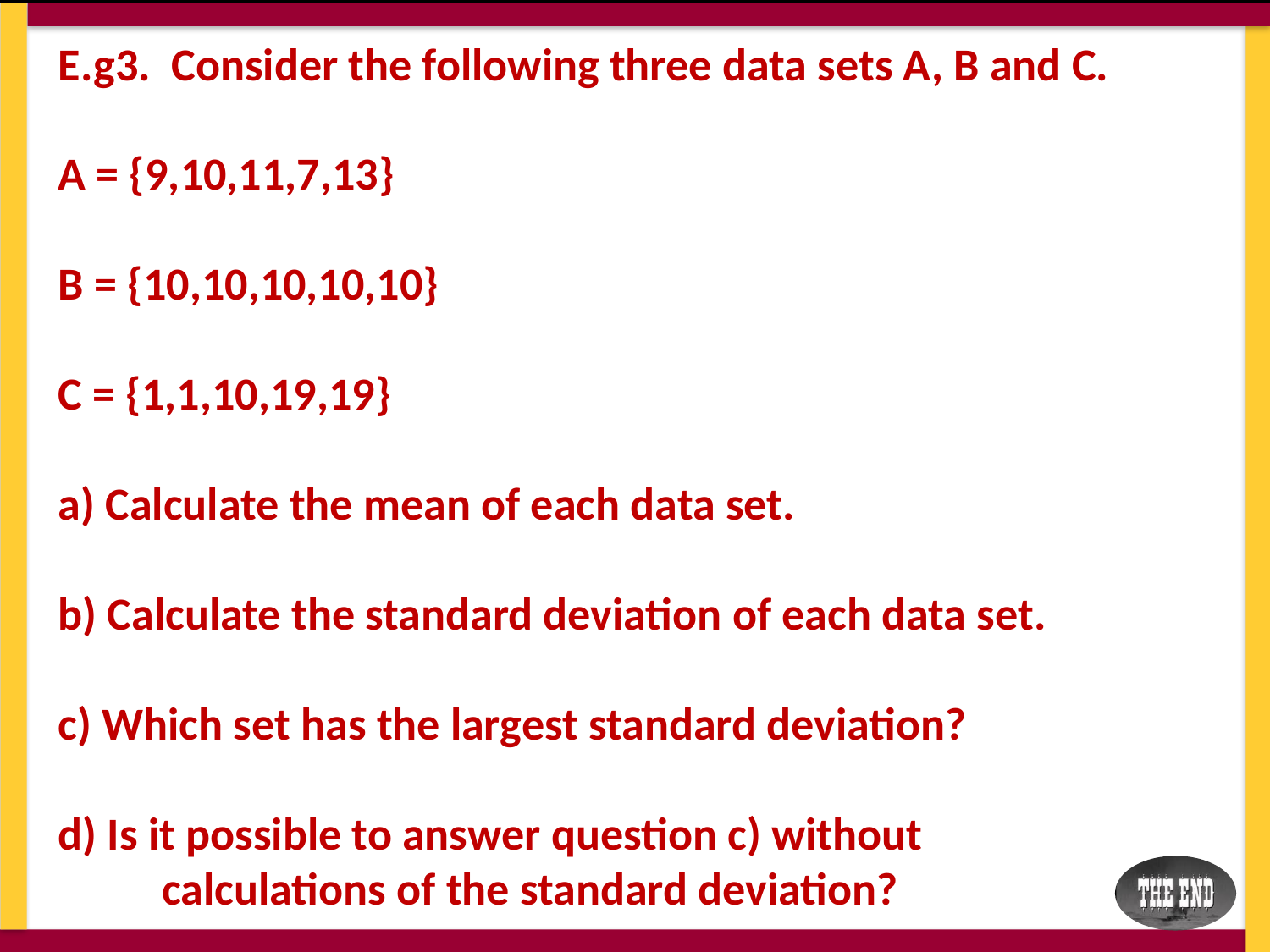

E.g3.  Consider the following three data sets A, B and C.
A = {9,10,11,7,13}
B = {10,10,10,10,10}
C = {1,1,10,19,19}
a) Calculate the mean of each data set.
b) Calculate the standard deviation of each data set.
c) Which set has the largest standard deviation?
d) Is it possible to answer question c) without
          calculations of the standard deviation?